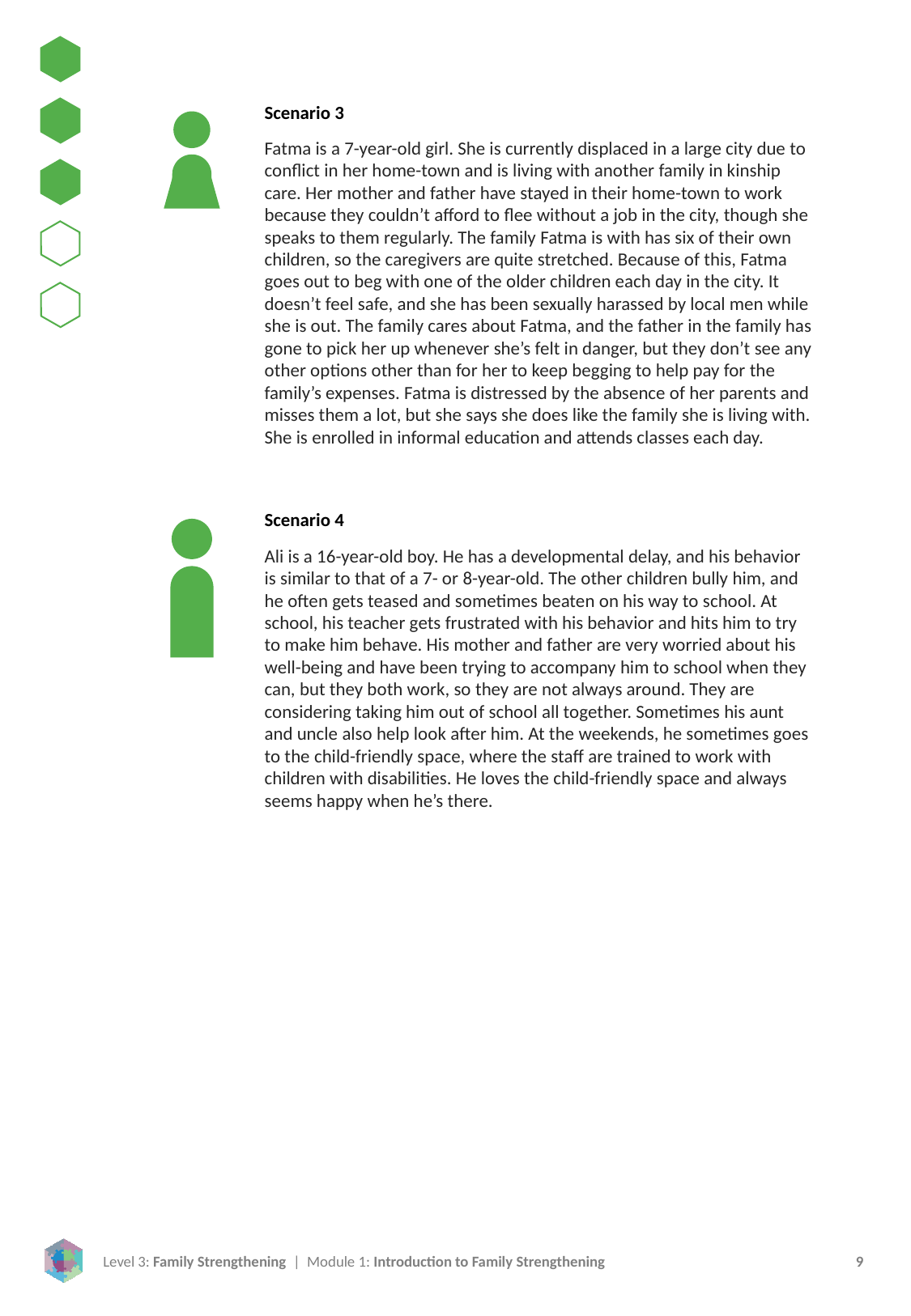

Scenario 3
Fatma is a 7-year-old girl. She is currently displaced in a large city due to conflict in her home-town and is living with another family in kinship care. Her mother and father have stayed in their home-town to work because they couldn’t afford to flee without a job in the city, though she speaks to them regularly. The family Fatma is with has six of their own children, so the caregivers are quite stretched. Because of this, Fatma goes out to beg with one of the older children each day in the city. It doesn’t feel safe, and she has been sexually harassed by local men while she is out. The family cares about Fatma, and the father in the family has gone to pick her up whenever she’s felt in danger, but they don’t see any other options other than for her to keep begging to help pay for the family’s expenses. Fatma is distressed by the absence of her parents and misses them a lot, but she says she does like the family she is living with. She is enrolled in informal education and attends classes each day.

Scenario 4
Ali is a 16-year-old boy. He has a developmental delay, and his behavior is similar to that of a 7- or 8-year-old. The other children bully him, and he often gets teased and sometimes beaten on his way to school. At school, his teacher gets frustrated with his behavior and hits him to try to make him behave. His mother and father are very worried about his well-being and have been trying to accompany him to school when they can, but they both work, so they are not always around. They are considering taking him out of school all together. Sometimes his aunt and uncle also help look after him. At the weekends, he sometimes goes to the child-friendly space, where the staff are trained to work with children with disabilities. He loves the child-friendly space and always seems happy when he’s there.